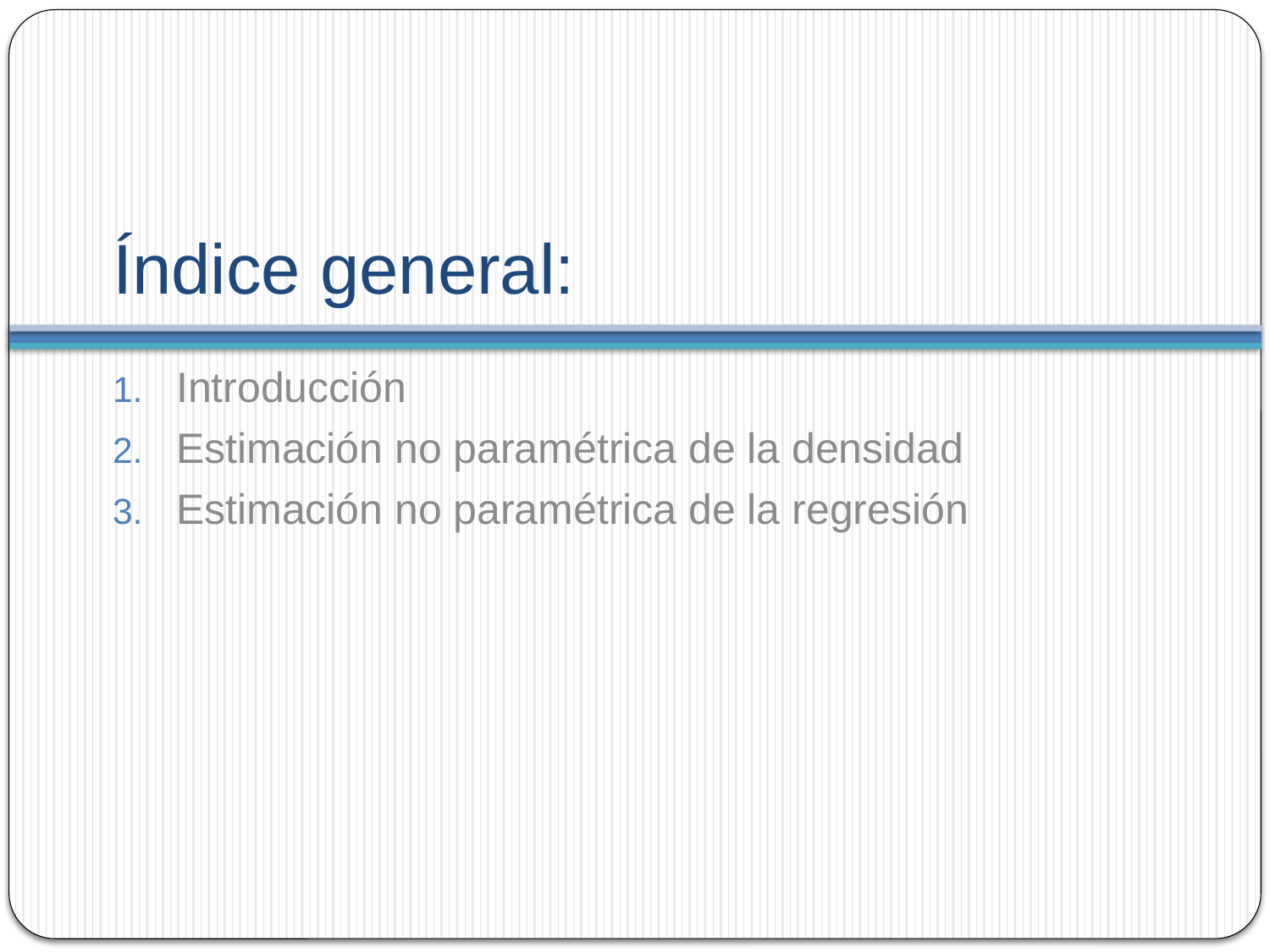

# Índice general:
Introducción
Estimación no paramétrica de la densidad
Estimación no paramétrica de la regresión